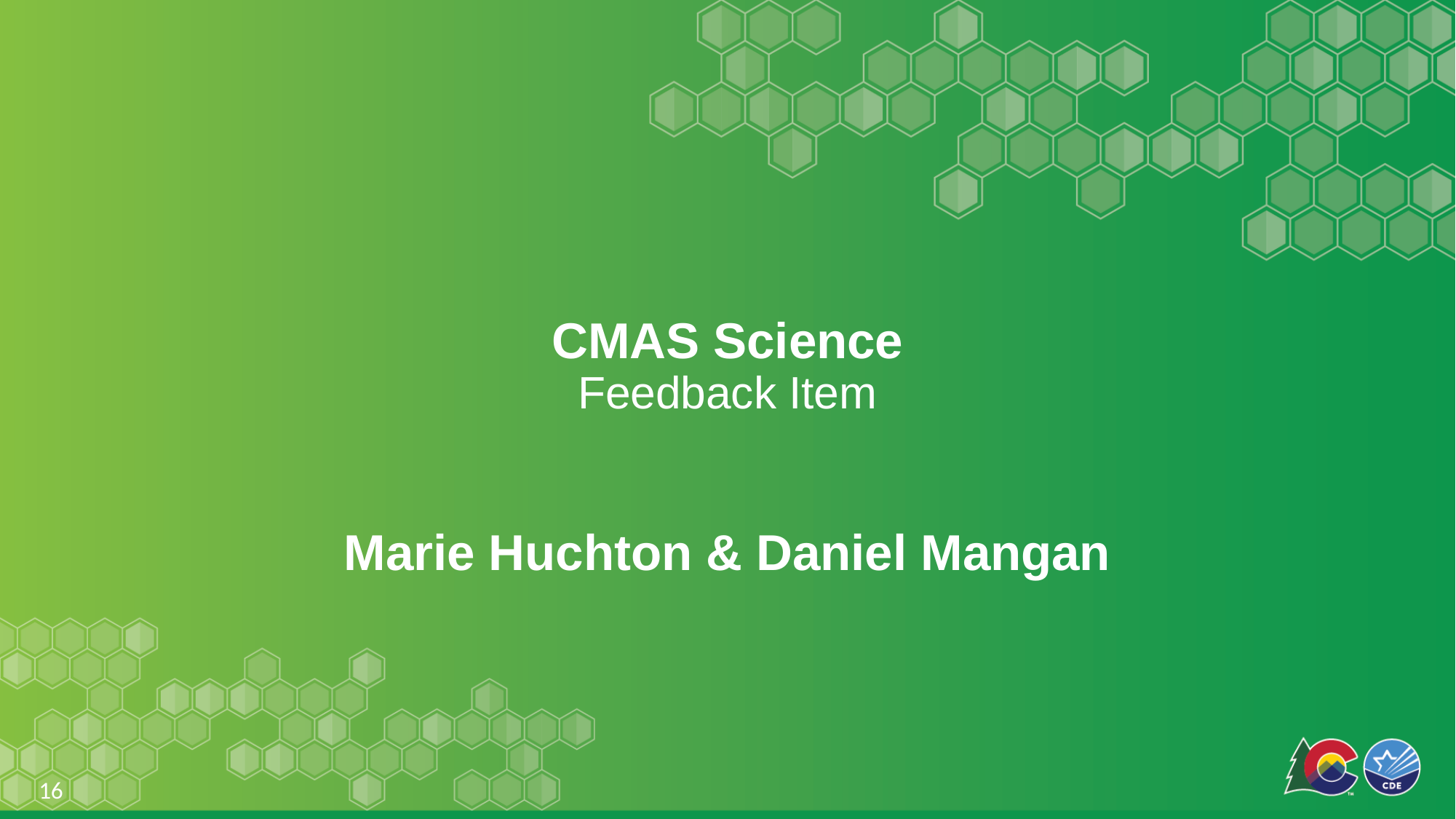

# CMAS Science Feedback Item Marie Huchton & Daniel Mangan
16